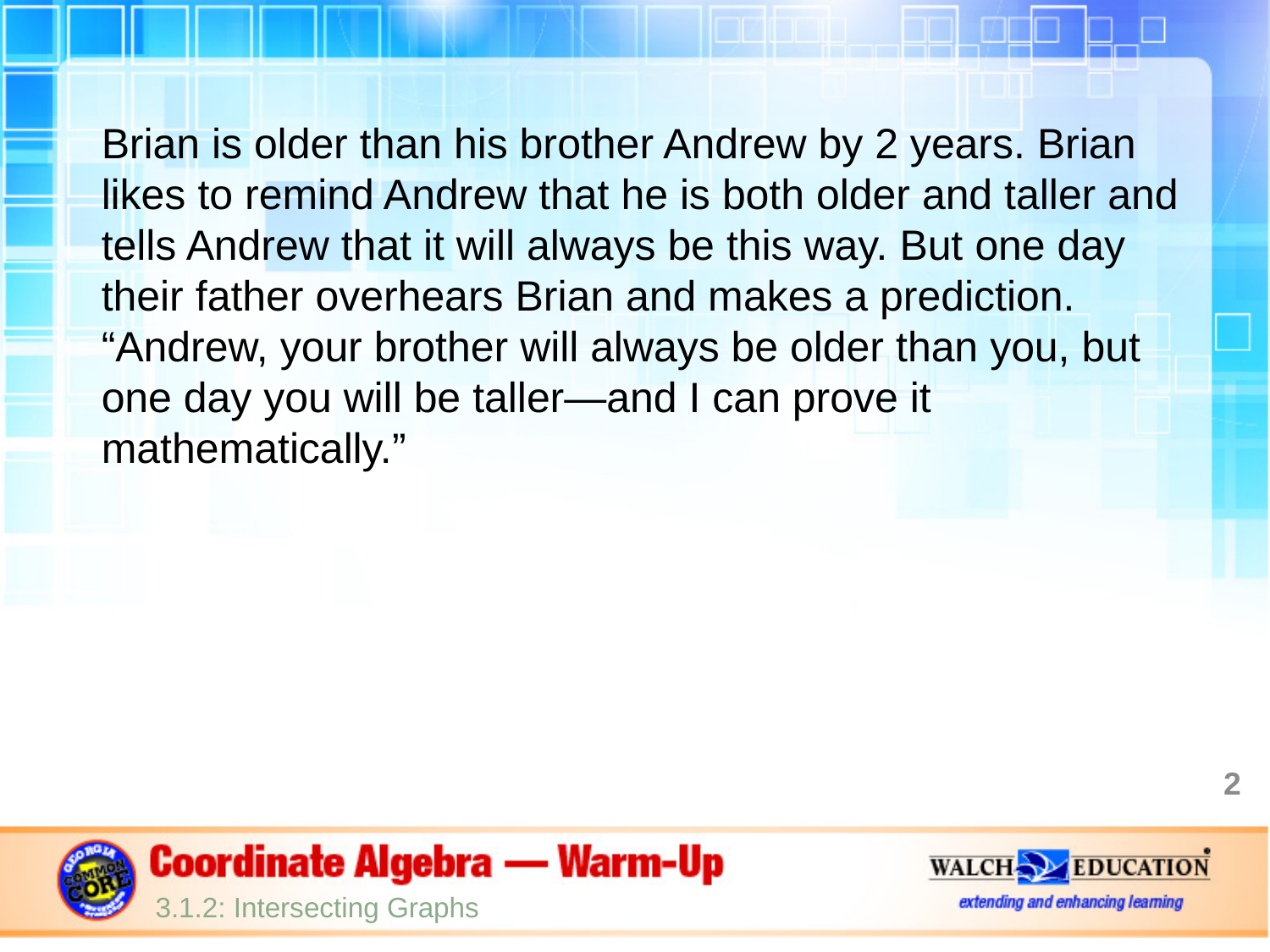

Brian is older than his brother Andrew by 2 years. Brian likes to remind Andrew that he is both older and taller and tells Andrew that it will always be this way. But one day their father overhears Brian and makes a prediction. “Andrew, your brother will always be older than you, but one day you will be taller—and I can prove it mathematically.”
2
3.1.2: Intersecting Graphs